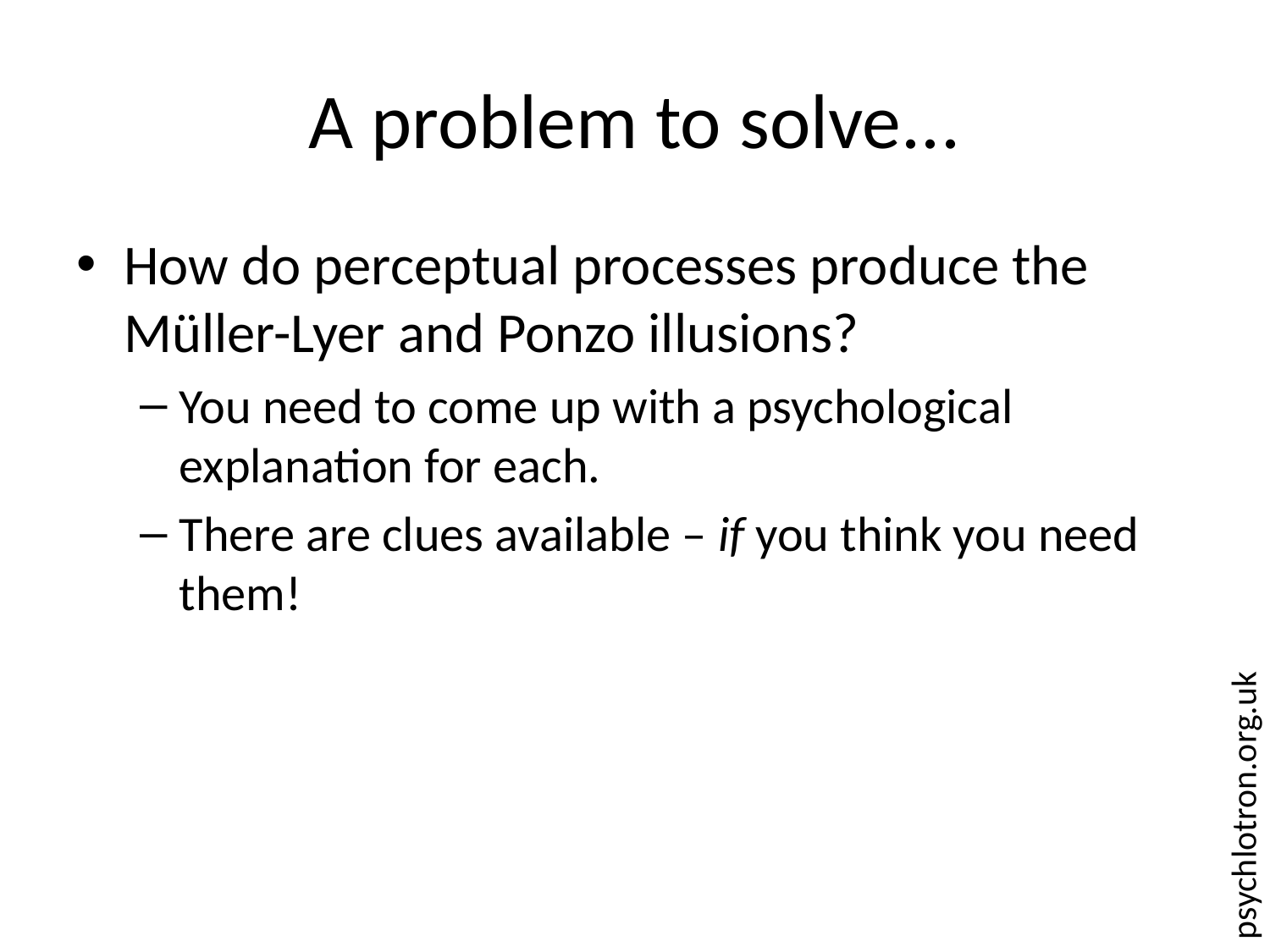

# A problem to solve...
How do perceptual processes produce the Müller-Lyer and Ponzo illusions?
You need to come up with a psychological explanation for each.
There are clues available – if you think you need them!